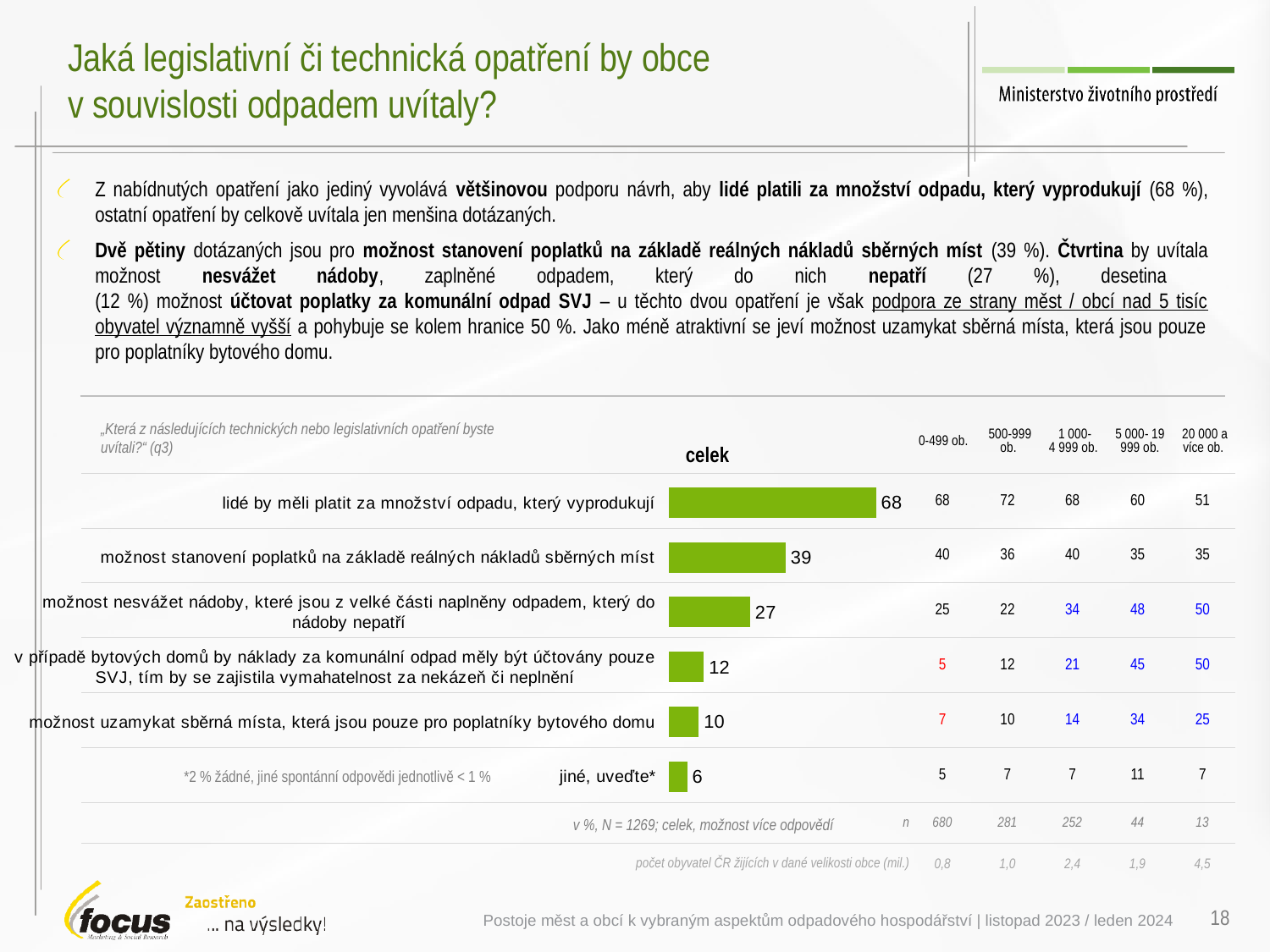

# Jaká legislativní či technická opatření by obce v souvislosti odpadem uvítaly?
Z nabídnutých opatření jako jediný vyvolává většinovou podporu návrh, aby lidé platili za množství odpadu, který vyprodukují (68 %), ostatní opatření by celkově uvítala jen menšina dotázaných.
Dvě pětiny dotázaných jsou pro možnost stanovení poplatků na základě reálných nákladů sběrných míst (39 %). Čtvrtina by uvítala možnost nesvážet nádoby, zaplněné odpadem, který do nich nepatří (27 %), desetina
(12 %) možnost účtovat poplatky za komunální odpad SVJ – u těchto dvou opatření je však podpora ze strany měst / obcí nad 5 tisíc obyvatel významně vyšší a pohybuje se kolem hranice 50 %. Jako méně atraktivní se jeví možnost uzamykat sběrná místa, která jsou pouze pro poplatníky bytového domu.
|  | 0-499 ob. | 500-999 ob. | 1 000- 4 999 ob. | 5 000- 19 999 ob. | 20 000 a více ob. |
| --- | --- | --- | --- | --- | --- |
|  | 68 | 72 | 68 | 60 | 51 |
|  | 40 | 36 | 40 | 35 | 35 |
|  | 25 | 22 | 34 | 48 | 50 |
|  | 5 | 12 | 21 | 45 | 50 |
|  | 7 | 10 | 14 | 34 | 25 |
|  | 5 | 7 | 7 | 11 | 7 |
| n | 680 | 281 | 252 | 44 | 13 |
| počet obyvatel ČR žijících v dané velikosti obce (mil.) | 0,8 | 1,0 | 2,4 | 1,9 | 4,5 |
„Která z následujících technických nebo legislativních opatření byste uvítali?“ (q3)
celek

### Chart

| Category |  |
|---|---|
| lidé by měli platit za množství odpadu, který vyprodukují | 68.47019275471 |
| možnost stanovení poplatků na základě reálných nákladů sběrných míst | 38.63637264812 |
| možnost nesvážet nádoby, které jsou z velké části naplněny odpadem, který do nádoby nepatří | 26.93919640835 |
| v případě bytových domů by náklady za komunální odpad měly být účtovány pouze SVJ, tím by se zajistila vymahatelnost za nekázeň či neplnění | 11.68488208595 |
| možnost uzamykat sběrná místa, která jsou pouze pro poplatníky bytového domu | 9.973121288604 |
| jiné, uveďte* | 6.199369093822 |
*2 % žádné, jiné spontánní odpovědi jednotlivě < 1 %
v %, N = 1269; celek, možnost více odpovědí